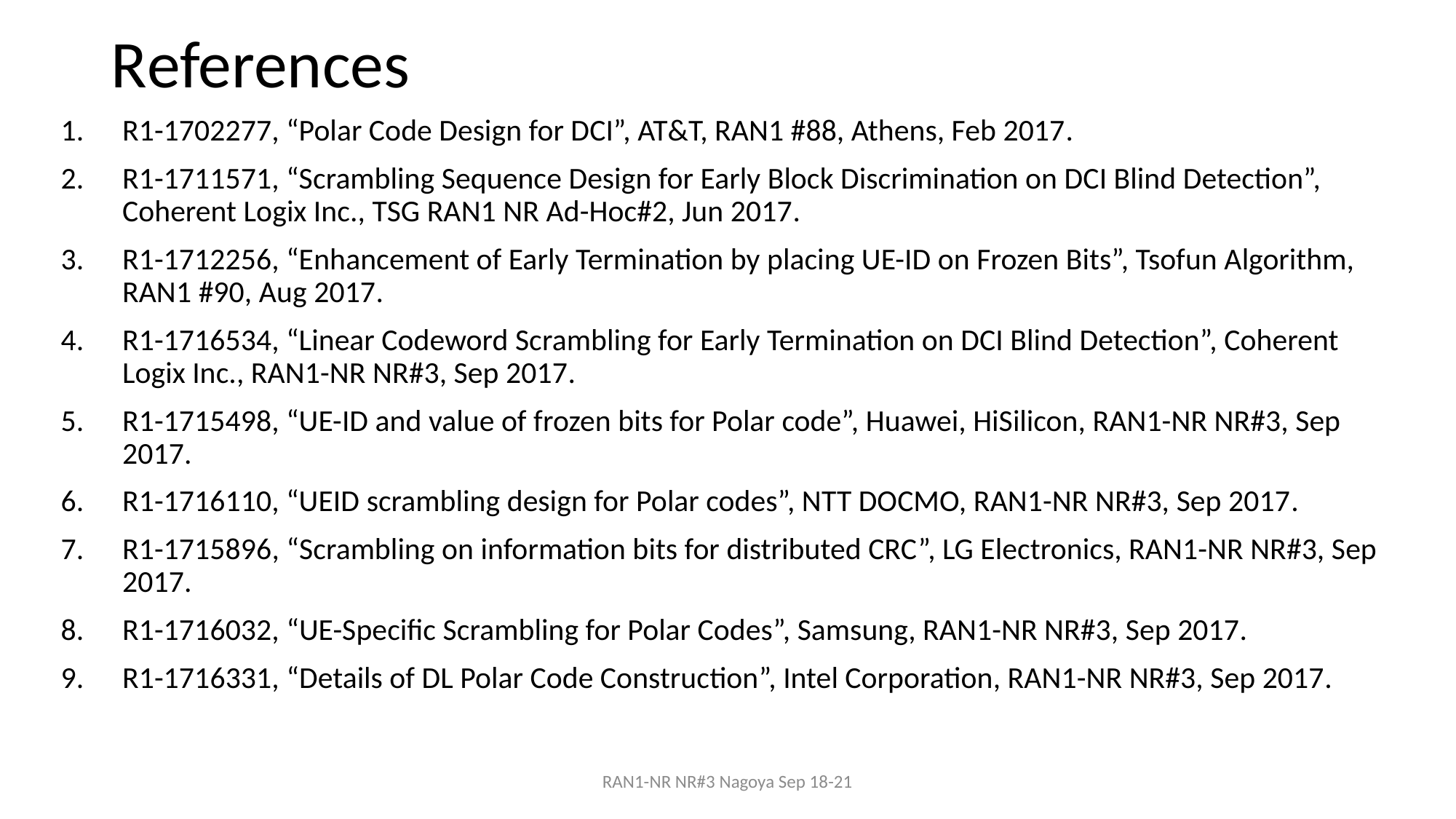

# References
R1-1702277, “Polar Code Design for DCI”, AT&T, RAN1 #88, Athens, Feb 2017.
R1-1711571, “Scrambling Sequence Design for Early Block Discrimination on DCI Blind Detection”, Coherent Logix Inc., TSG RAN1 NR Ad-Hoc#2, Jun 2017.
R1-1712256, “Enhancement of Early Termination by placing UE-ID on Frozen Bits”, Tsofun Algorithm, RAN1 #90, Aug 2017.
R1-1716534, “Linear Codeword Scrambling for Early Termination on DCI Blind Detection”, Coherent Logix Inc., RAN1-NR NR#3, Sep 2017.
R1-1715498, “UE-ID and value of frozen bits for Polar code”, Huawei, HiSilicon, RAN1-NR NR#3, Sep 2017.
R1-1716110, “UEID scrambling design for Polar codes”, NTT DOCMO, RAN1-NR NR#3, Sep 2017.
R1-1715896, “Scrambling on information bits for distributed CRC”, LG Electronics, RAN1-NR NR#3, Sep 2017.
R1-1716032, “UE-Specific Scrambling for Polar Codes”, Samsung, RAN1-NR NR#3, Sep 2017.
R1-1716331, “Details of DL Polar Code Construction”, Intel Corporation, RAN1-NR NR#3, Sep 2017.

RAN1-NR NR#3 Nagoya Sep 18-21
8